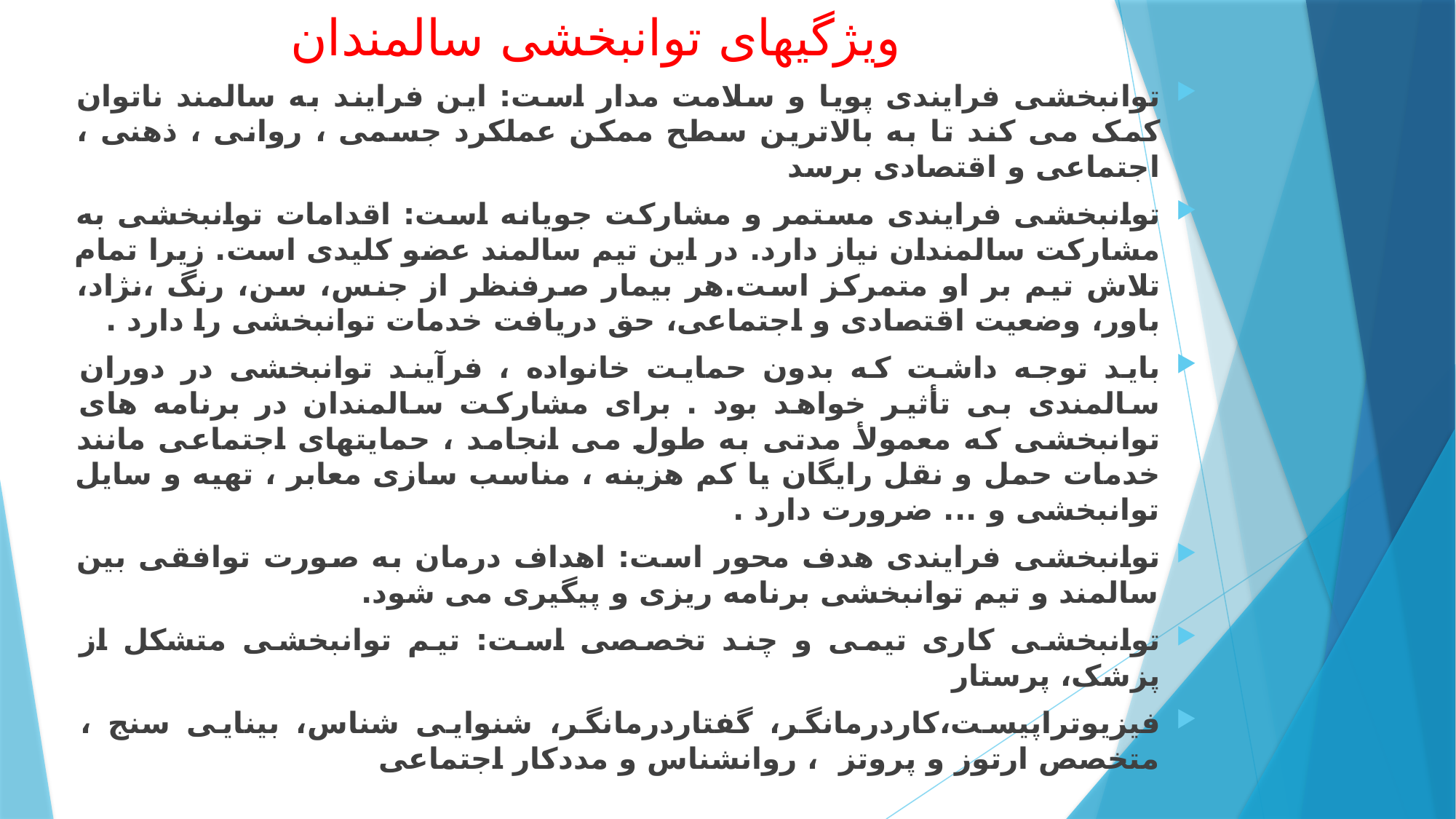

# ویژگیهای توانبخشی سالمندان
توانبخشی فرایندی پویا و سلامت مدار است: این فرایند به سالمند ناتوان کمک می کند تا به بالاترین سطح ممکن عملکرد جسمی ، روانی ، ذهنی ، اجتماعی و اقتصادی برسد
توانبخشی فرایندی مستمر و مشارکت جویانه است: اقدامات توانبخشی به مشارکت سالمندان نیاز دارد. در این تیم سالمند عضو کلیدی است. زیرا تمام تلاش تیم بر او متمرکز است.هر بیمار صرفنظر از جنس، سن، رنگ ،نژاد، باور، وضعیت اقتصادی و اجتماعی، حق دریافت خدمات توانبخشی را دارد .
باید توجه داشت که بدون حمایت خانواده ، فرآیند توانبخشی در دوران سالمندی بی تأثیر خواهد بود . برای مشارکت سالمندان در برنامه های توانبخشی که معمولأ مدتی به طول می انجامد ، حمایتهای اجتماعی مانند خدمات حمل و نقل رایگان یا کم هزینه ، مناسب سازی معابر ، تهیه و سایل توانبخشی و ... ضرورت دارد .
توانبخشی فرایندی هدف محور است: اهداف درمان به صورت توافقی بین سالمند و تیم توانبخشی برنامه ریزی و پیگیری می شود.
توانبخشی کاری تیمی و چند تخصصی است: تیم توانبخشی متشکل از پزشک، پرستار
فیزیوتراپیست،کاردرمانگر، گفتاردرمانگر، شنوایی شناس، بینایی سنج ، متخصص ارتوز و پروتز  ، روانشناس و مددکار اجتماعی